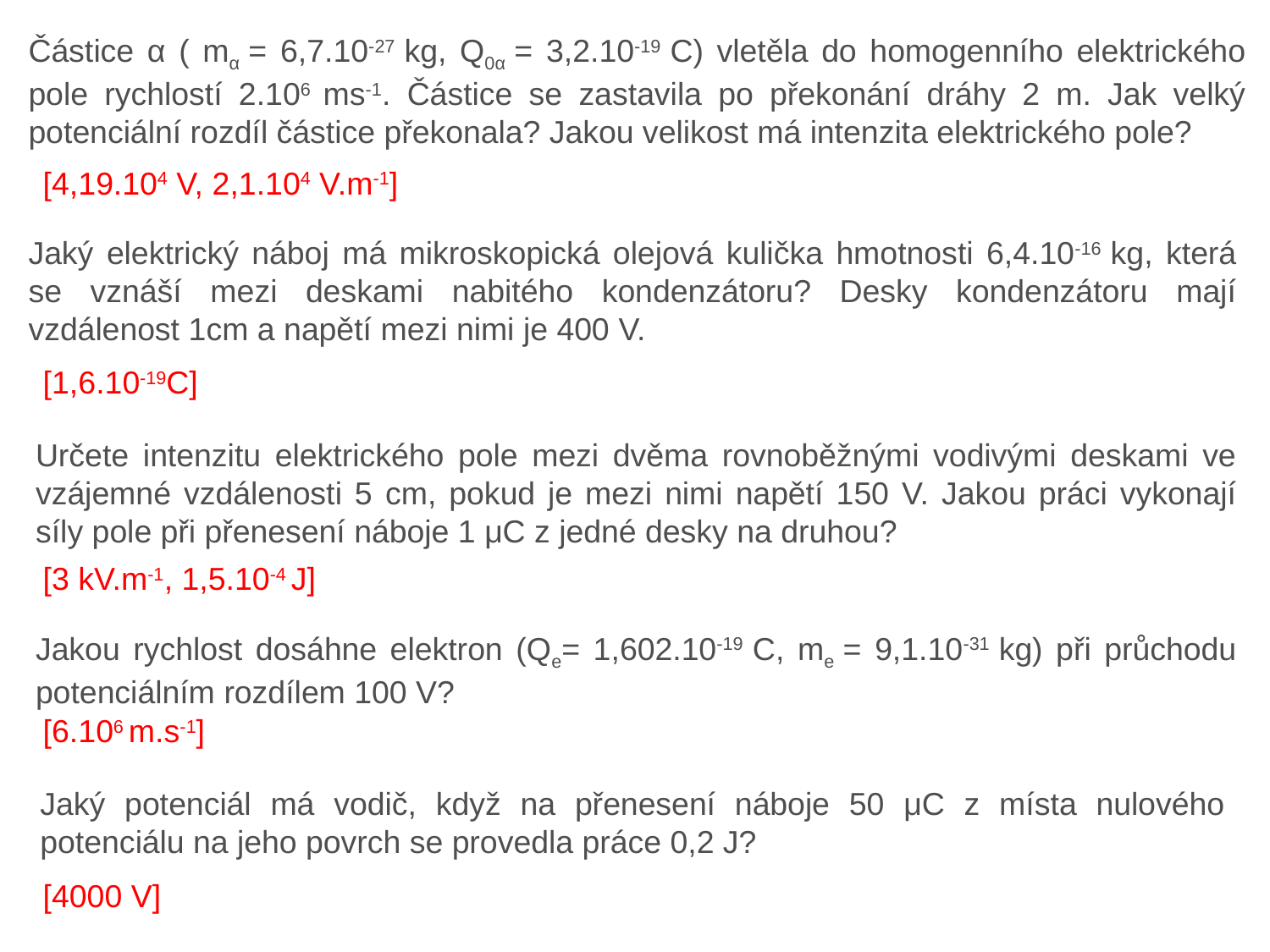

Částice α ( mα = 6,7.10-27 kg, Q0α = 3,2.10-19 C) vletěla do homogenního elektrického pole rychlostí 2.106 ms-1. Částice se zastavila po překonání dráhy 2 m. Jak velký potenciální rozdíl částice překonala? Jakou velikost má intenzita elektrického pole?
[4,19.104 V, 2,1.104 V.m-1]
Jaký elektrický náboj má mikroskopická olejová kulička hmotnosti 6,4.10-16 kg, která se vznáší mezi deskami nabitého kondenzátoru? Desky kondenzátoru mají vzdálenost 1cm a napětí mezi nimi je 400 V.
[1,6.10-19C]
Určete intenzitu elektrického pole mezi dvěma rovnoběžnými vodivými deskami ve vzájemné vzdálenosti 5 cm, pokud je mezi nimi napětí 150 V. Jakou práci vykonají síly pole při přenesení náboje 1 μC z jedné desky na druhou?
[3 kV.m-1, 1,5.10-4 J]
Jakou rychlost dosáhne elektron (Qe= 1,602.10-19 C, me = 9,1.10-31 kg) při průchodu potenciálním rozdílem 100 V?
[6.106 m.s-1]
Jaký potenciál má vodič, když na přenesení náboje 50 μC z místa nulového potenciálu na jeho povrch se provedla práce 0,2 J?
[4000 V]